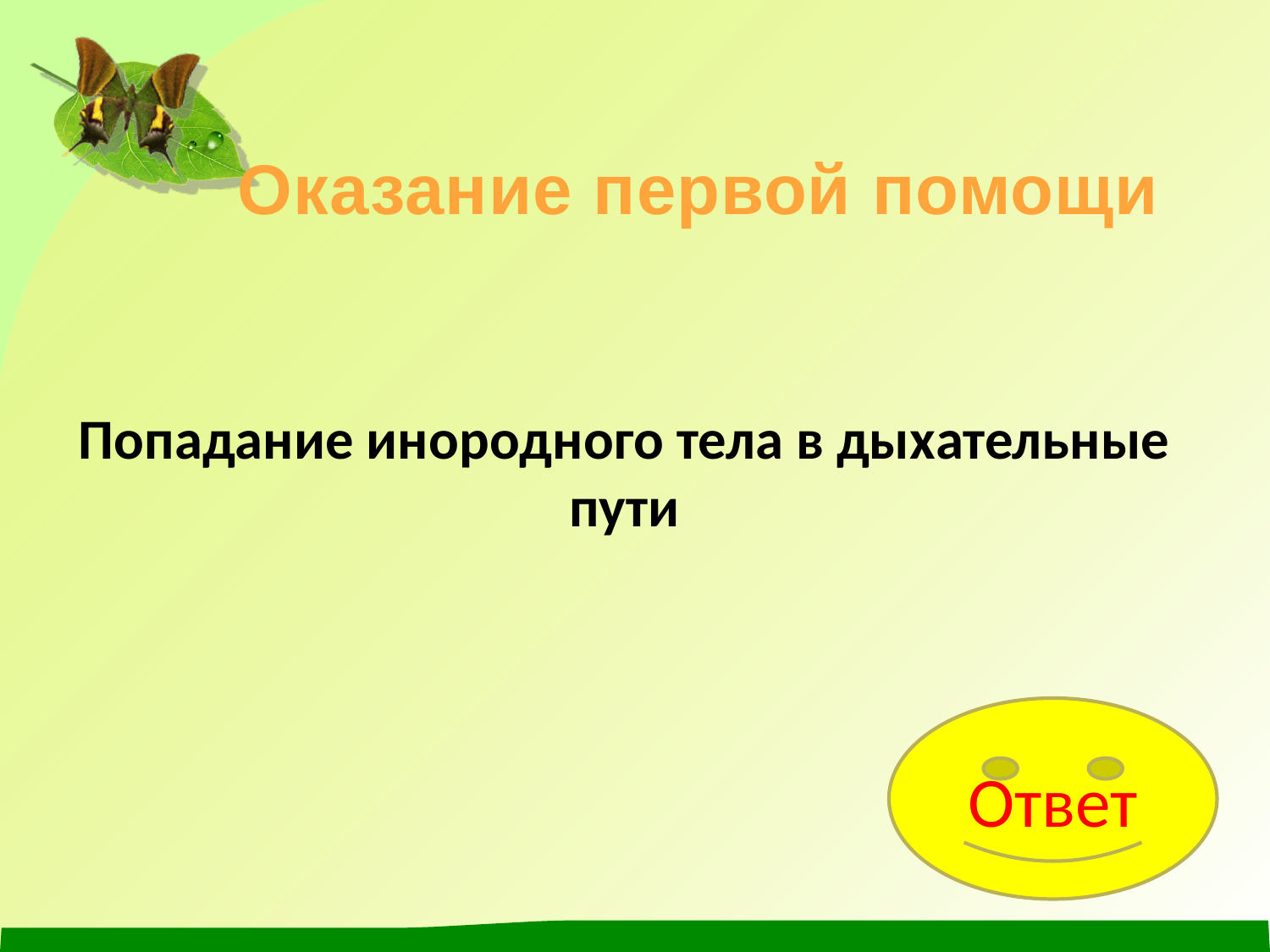

Оказание первой помощи
# Попадание инородного тела в дыхательные пути
Ответ